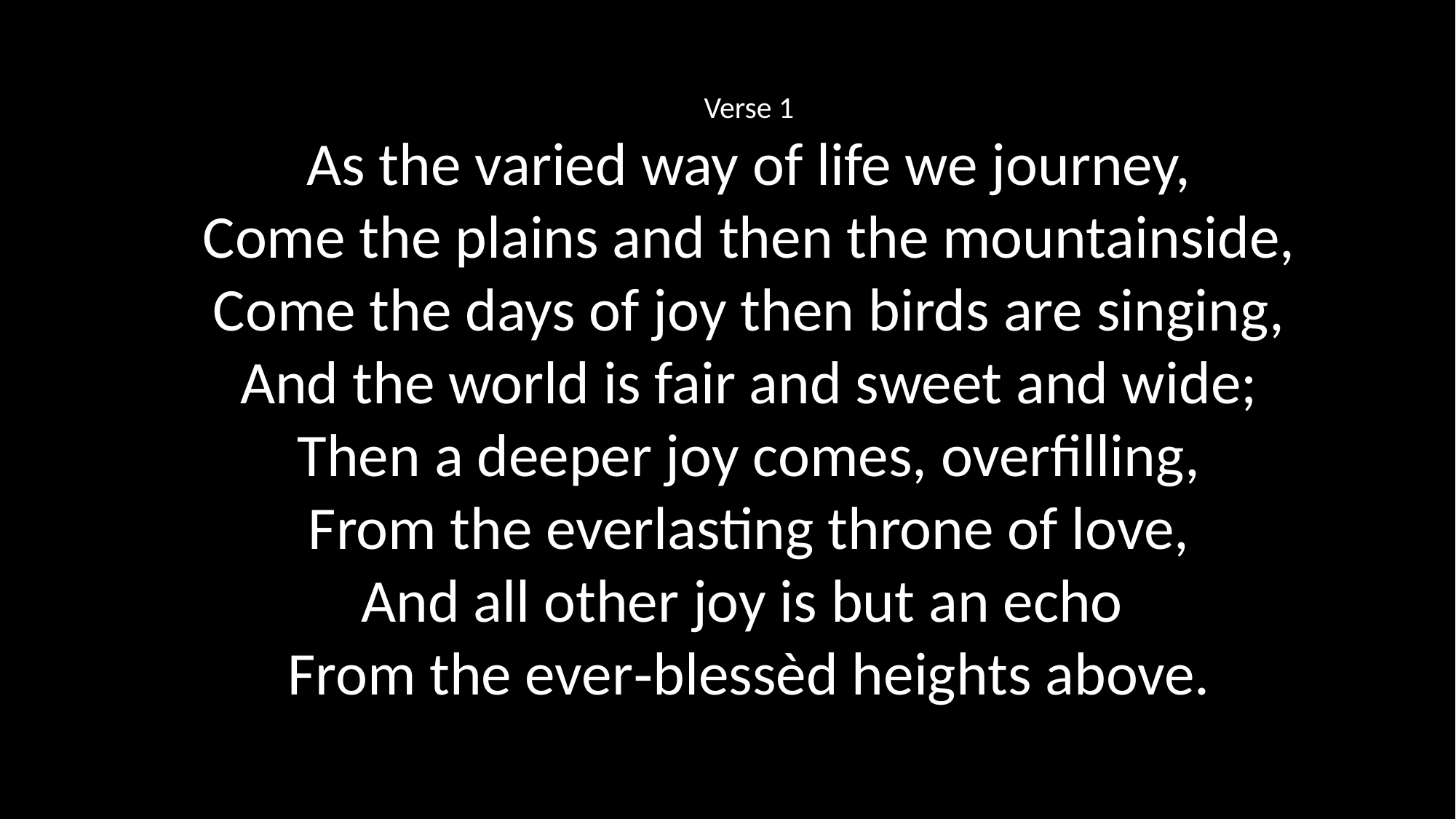

Verse 1
As the varied way of life we journey,
Come the plains and then the mountainside,
Come the days of joy then birds are singing,
And the world is fair and sweet and wide;
Then a deeper joy comes, overfilling,
From the everlasting throne of love,
And all other joy is but an echo
From the ever‑blessèd heights above.